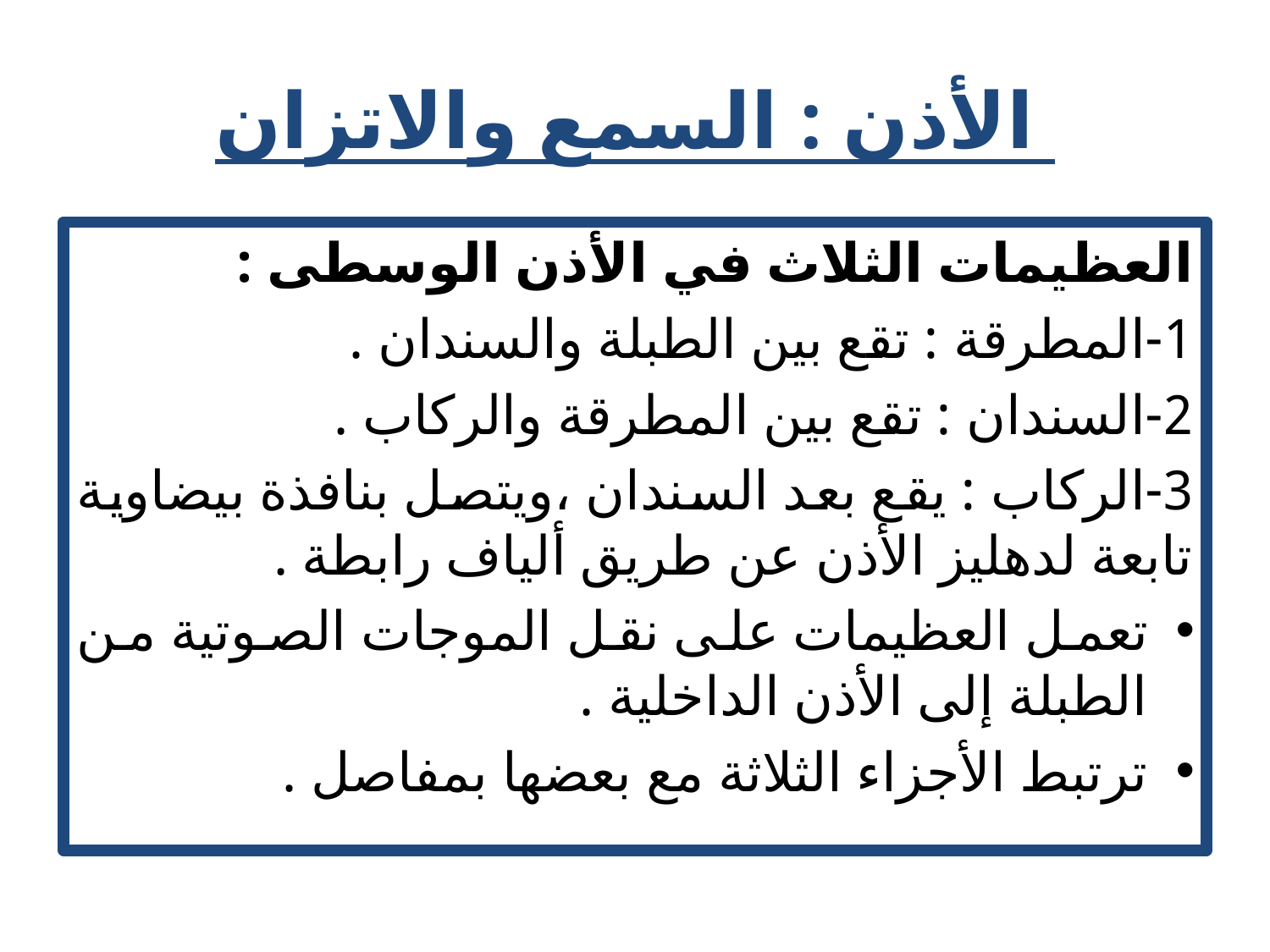

# الأذن : السمع والاتزان
العظيمات الثلاث في الأذن الوسطى :
1-المطرقة : تقع بين الطبلة والسندان .
2-السندان : تقع بين المطرقة والركاب .
3-الركاب : يقع بعد السندان ،ويتصل بنافذة بيضاوية تابعة لدهليز الأذن عن طريق ألياف رابطة .
تعمل العظيمات على نقل الموجات الصوتية من الطبلة إلى الأذن الداخلية .
ترتبط الأجزاء الثلاثة مع بعضها بمفاصل .